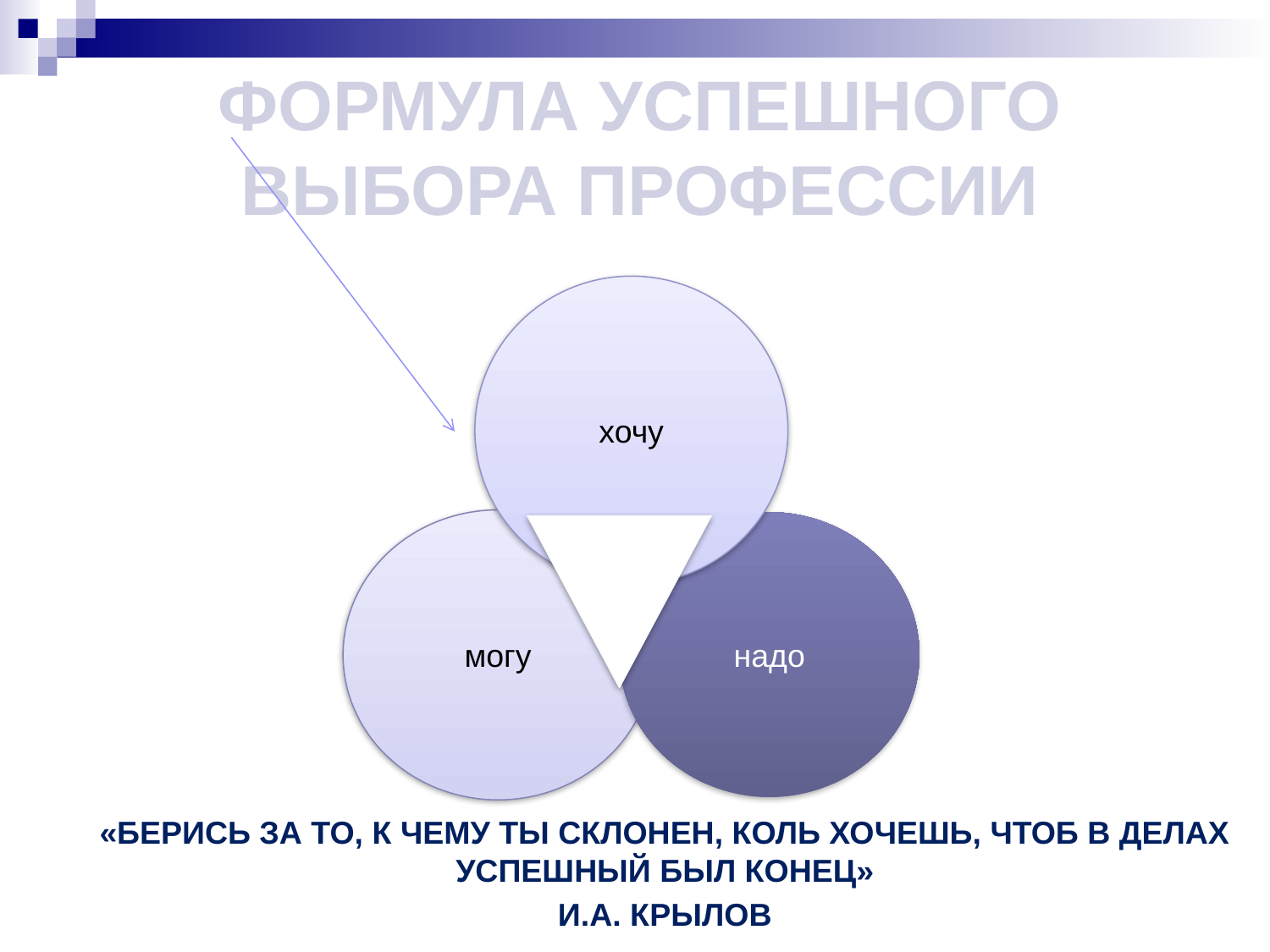

Формула успешного выбора профессии
хочу
могу
надо

«БЕРИСЬ ЗА ТО, К ЧЕМУ ТЫ СКЛОНЕН, КОЛЬ ХОЧЕШЬ, ЧТОБ В ДЕЛАХ УСПЕШНЫЙ БЫЛ КОНЕЦ»
И.А. КРЫЛОВ